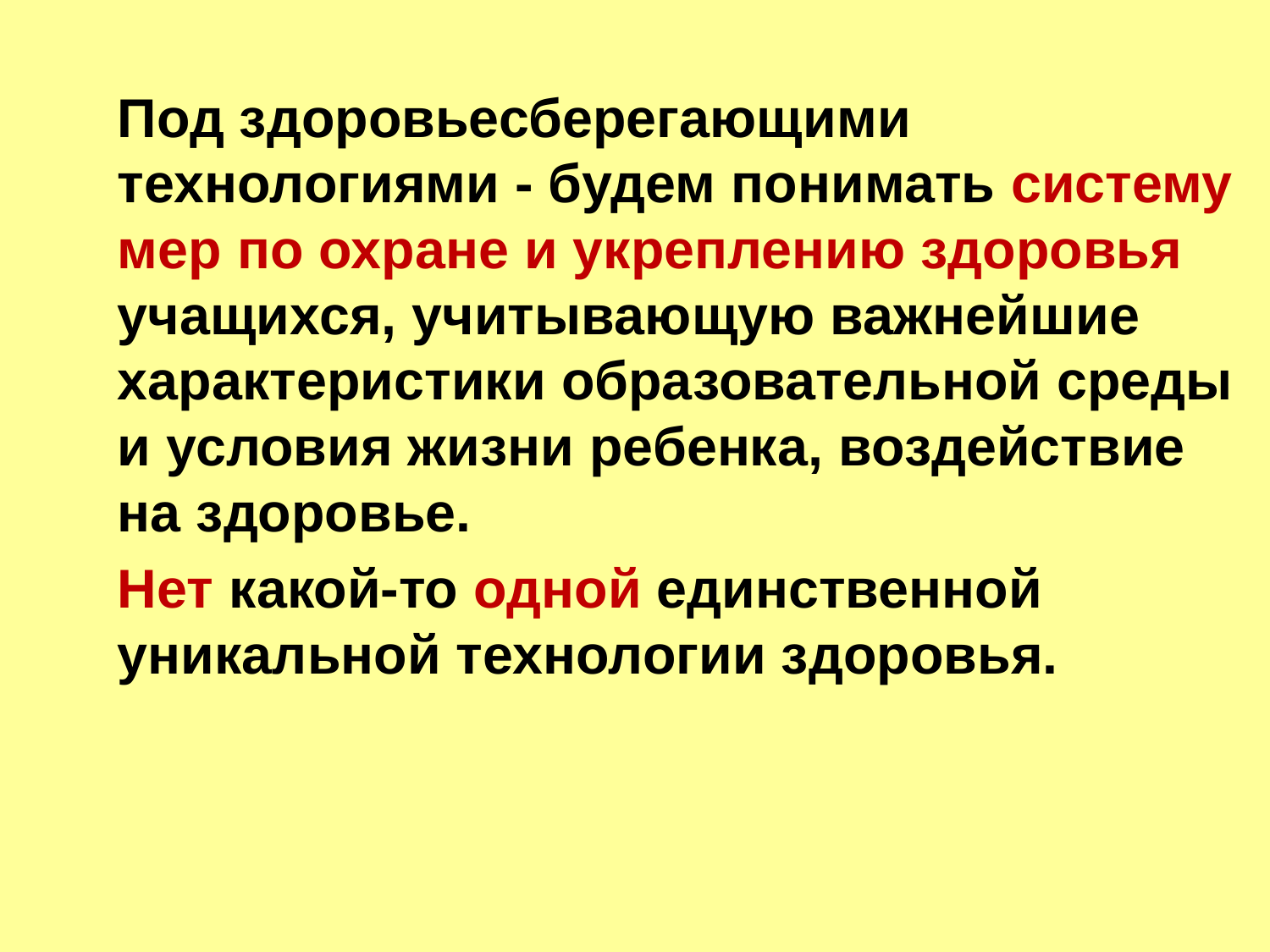

Под здоровьесберегающими технологиями - будем понимать систему мер по охране и укреплению здоровья учащихся, учитывающую важнейшие характеристики образовательной среды и условия жизни ребенка, воздействие на здоровье.
Нет какой-то одной единственной уникальной технологии здоровья.